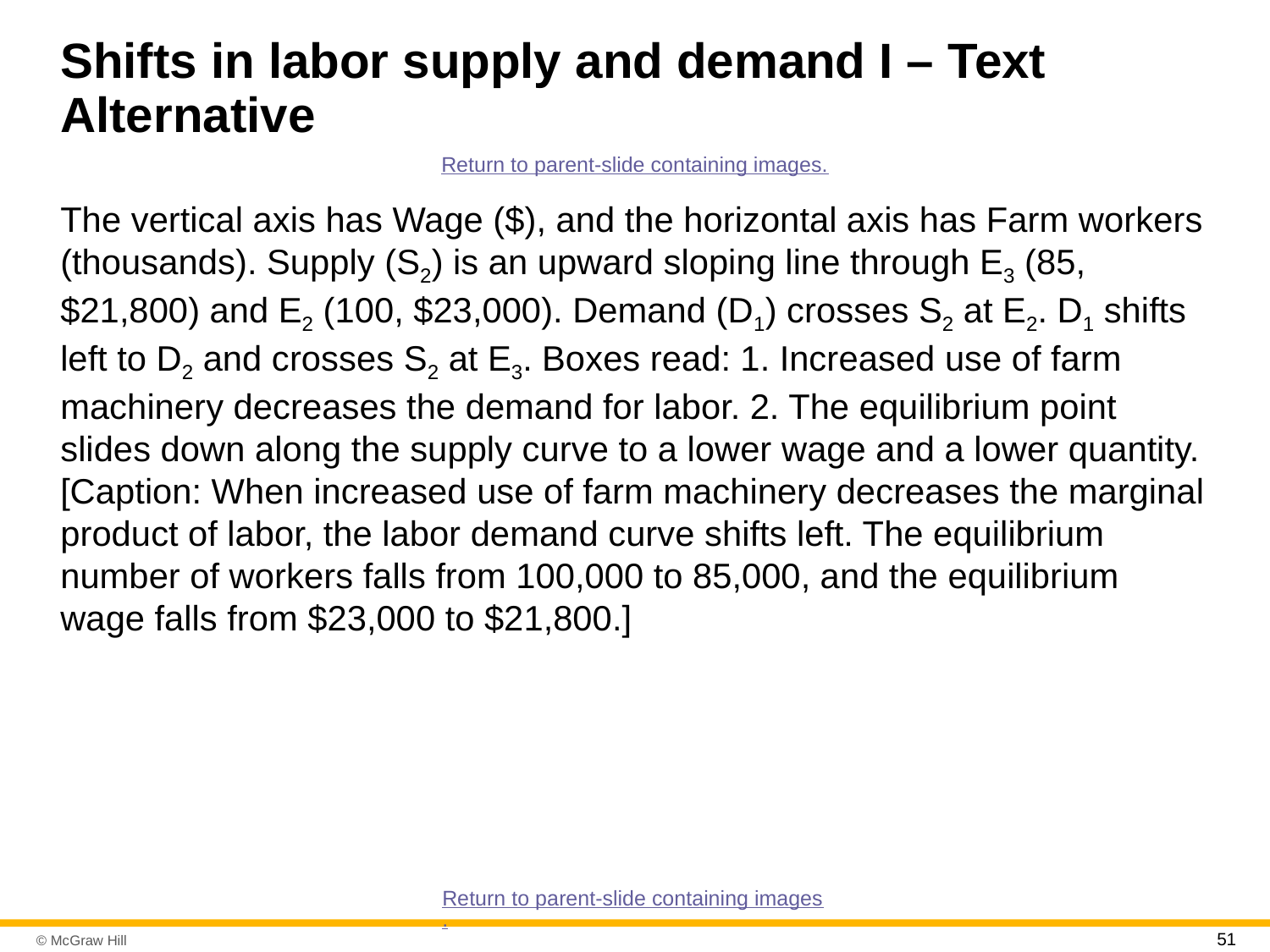

# Shifts in labor supply and demand I – Text Alternative
Return to parent-slide containing images.
The vertical axis has Wage ($), and the horizontal axis has Farm workers (thousands). Supply (S2) is an upward sloping line through E3 (85, $21,800) and E2 (100, $23,000). Demand (D1) crosses S2 at E2. D1 shifts left to D2 and crosses S2 at E3. Boxes read: 1. Increased use of farm machinery decreases the demand for labor. 2. The equilibrium point slides down along the supply curve to a lower wage and a lower quantity. [Caption: When increased use of farm machinery decreases the marginal product of labor, the labor demand curve shifts left. The equilibrium number of workers falls from 100,000 to 85,000, and the equilibrium wage falls from $23,000 to $21,800.]
Return to parent-slide containing images.